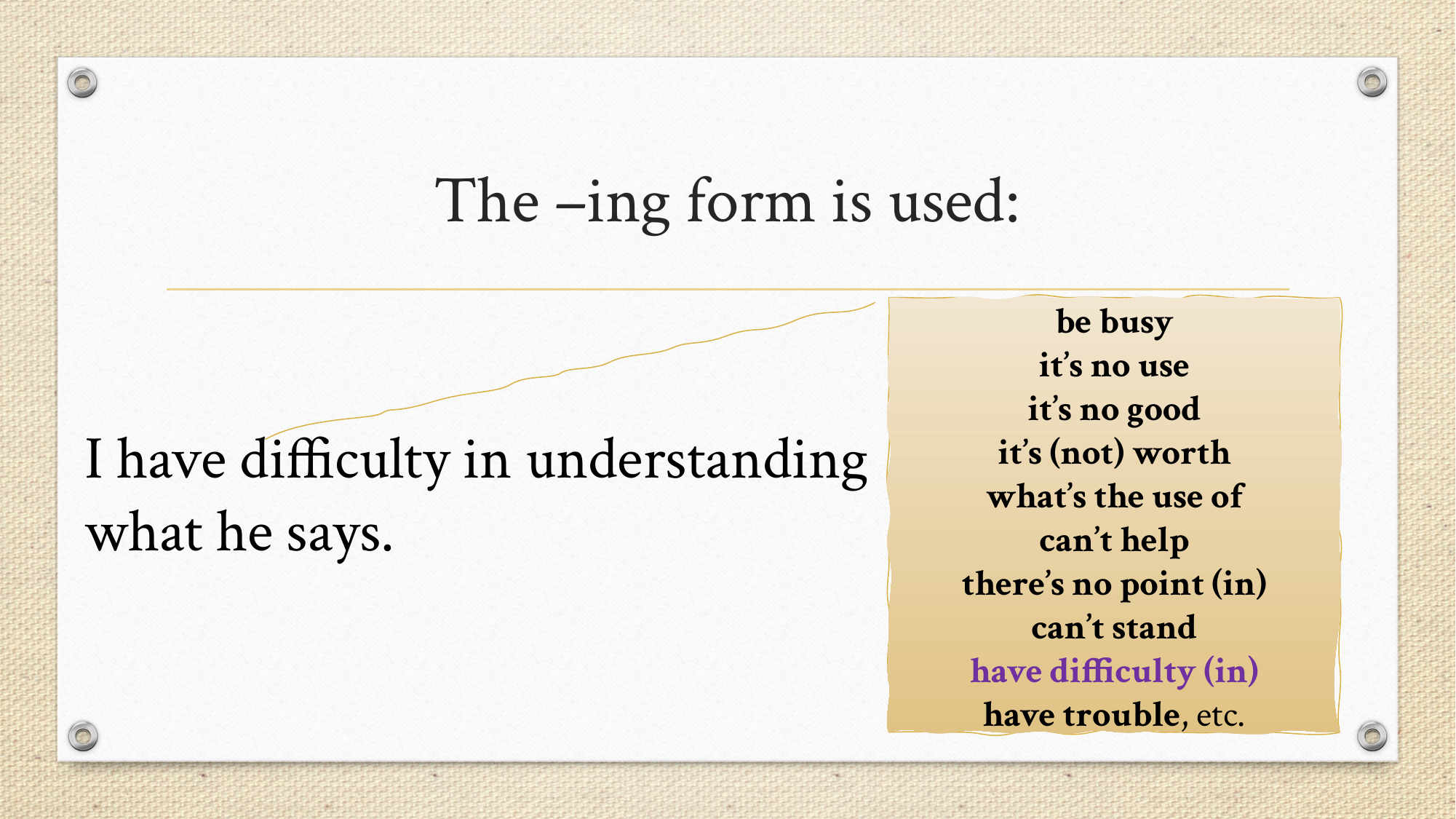

# The –ing form is used:
be busy
it’s no use
it’s no good
it’s (not) worth
what’s the use of
can’t help
there’s no point (in)
can’t stand
have difficulty (in)
have trouble, etc.
I have difficulty in understanding
what he says.